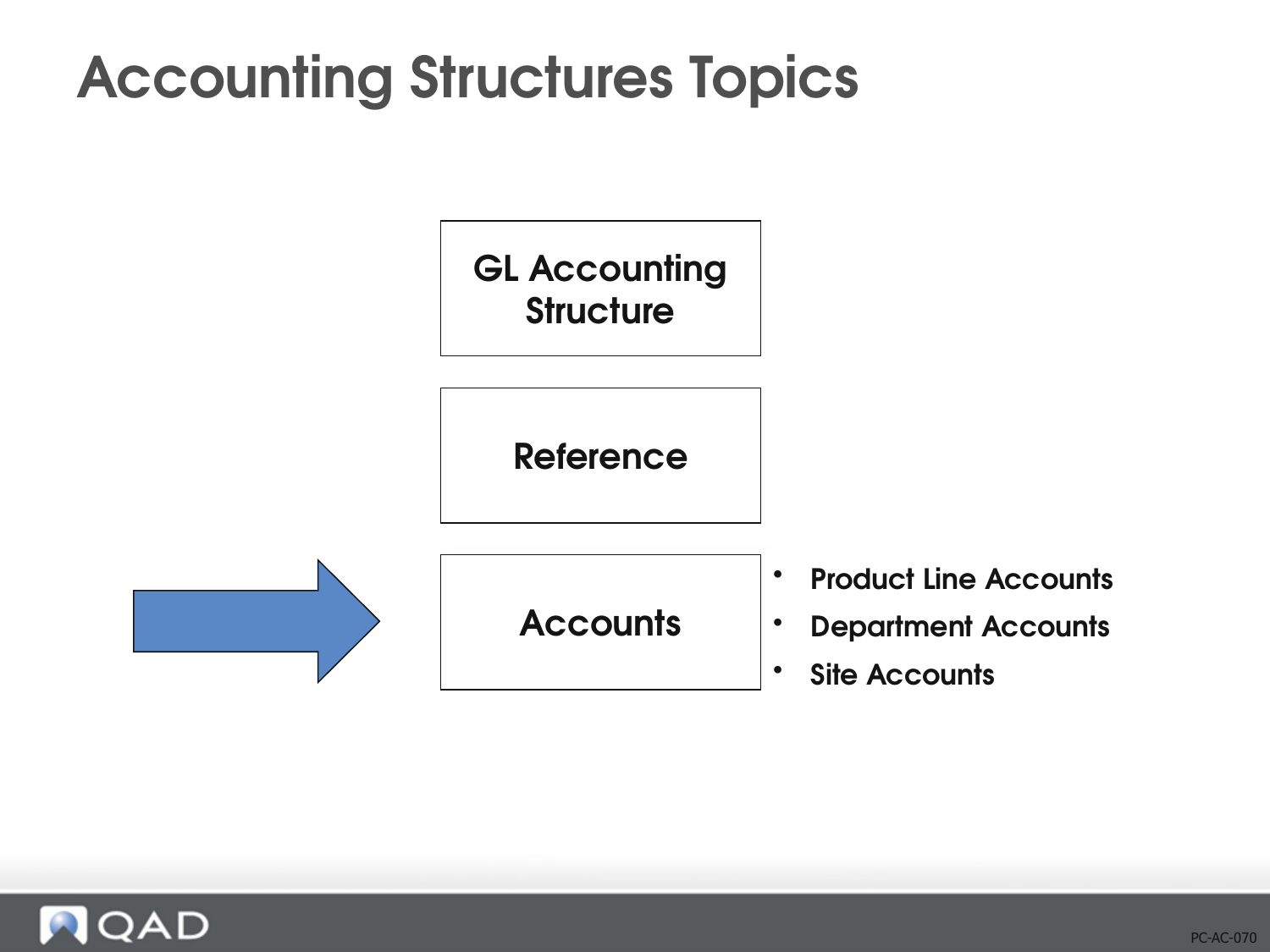

# Accounting Structures Topics
GL Accounting Structure
Reference
Accounts
 Product Line Accounts
 Department Accounts
 Site Accounts

PC-AC-070